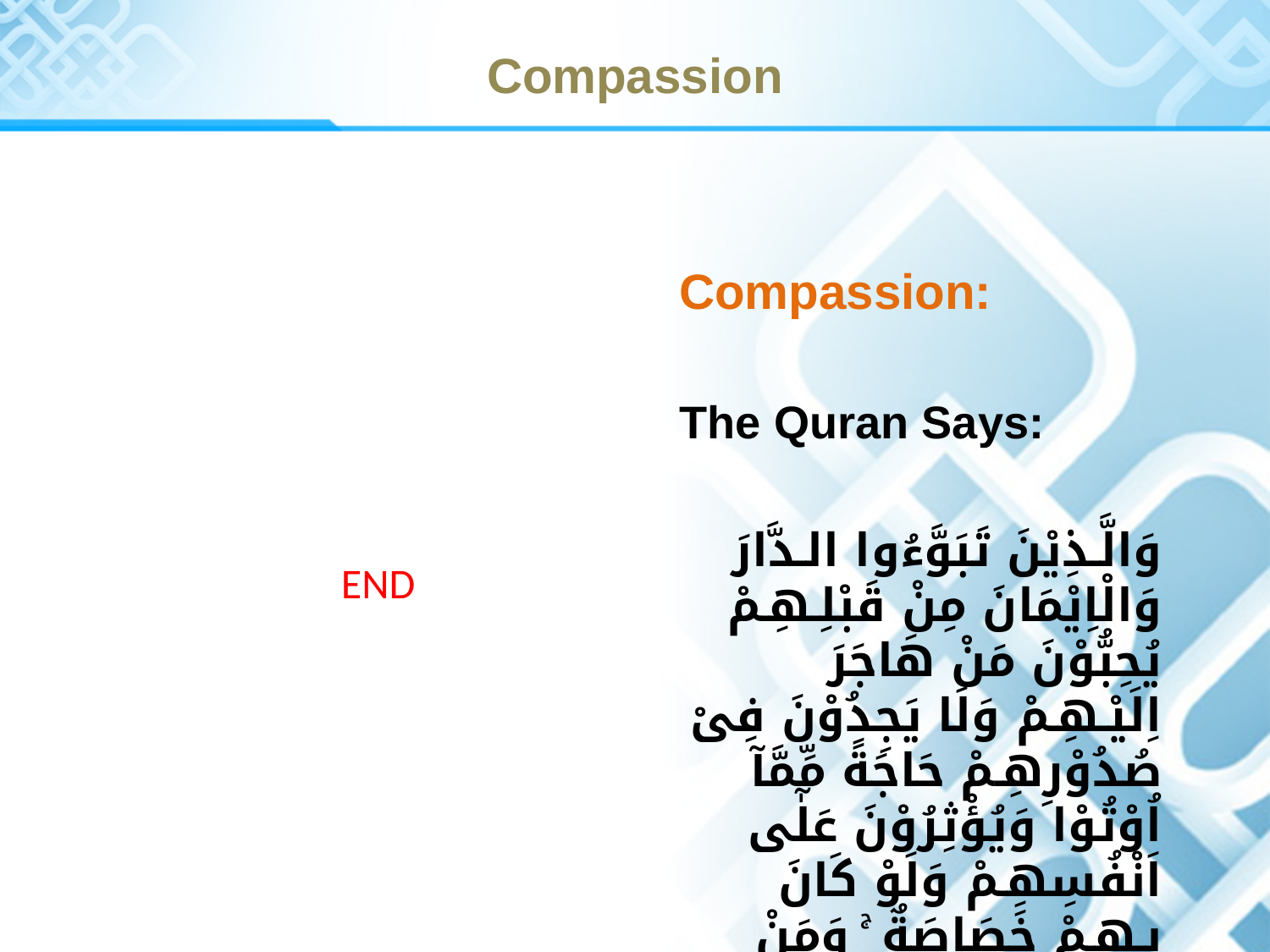

Compassion
Compassion:

The Quran Says:

وَالَّـذِيْنَ تَبَوَّءُوا الـدَّارَ وَالْاِيْمَانَ مِنْ قَبْلِـهِـمْ يُحِبُّوْنَ مَنْ هَاجَرَ اِلَيْـهِـمْ وَلَا يَجِدُوْنَ فِىْ صُدُوْرِهِـمْ حَاجَةً مِّمَّآ اُوْتُوْا وَيُؤْثِرُوْنَ عَلٰٓى اَنْفُسِهِـمْ وَلَوْ كَانَ بِـهِـمْ خَصَاصَةٌ ۚ وَمَنْ يُّوْقَ شُحَّ نَفْسِهٖ فَاُولٰٓئِكَ هُـمُ الْمُفْلِحُوْنَ

END